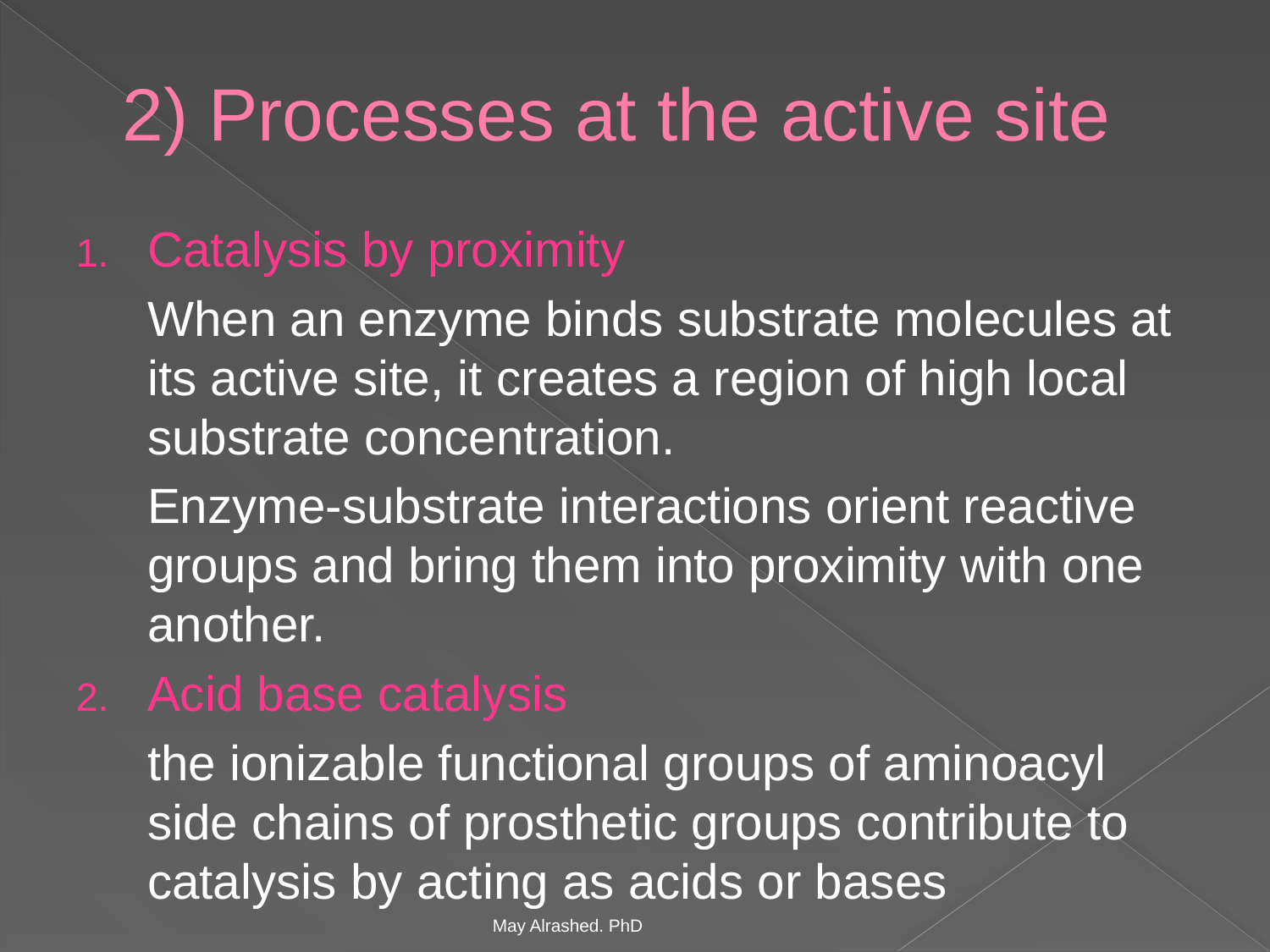

# 2) Processes at the active site
Catalysis by proximity
	When an enzyme binds substrate molecules at its active site, it creates a region of high local substrate concentration.
	Enzyme-substrate interactions orient reactive groups and bring them into proximity with one another.
Acid base catalysis
	the ionizable functional groups of aminoacyl side chains of prosthetic groups contribute to catalysis by acting as acids or bases

May Alrashed. PhD